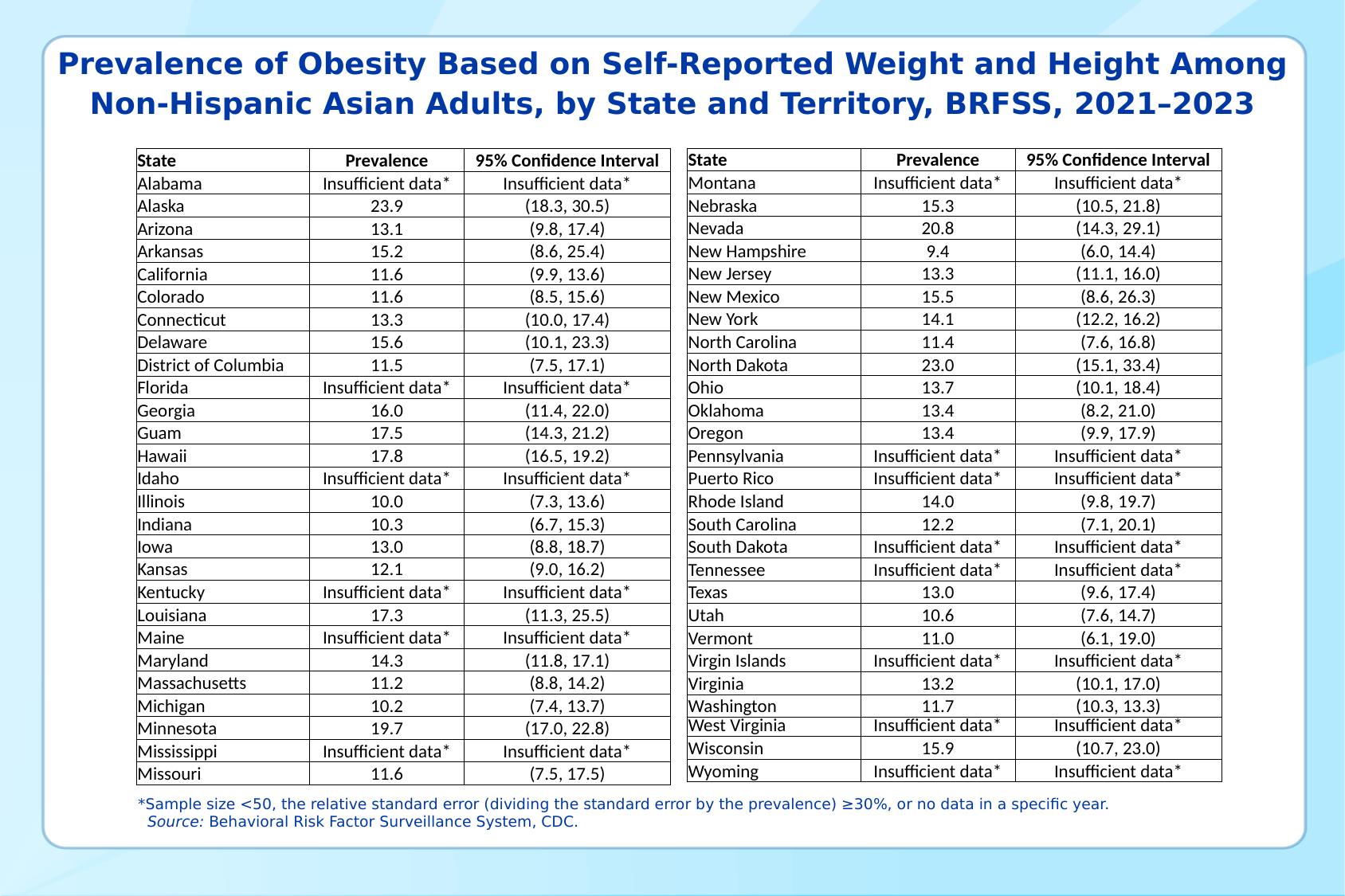

# Prevalence of Obesity Based on Self-Reported Weight and Height Among Non-Hispanic Asian Adults, by State and Territory, BRFSS, 2021–2023
| State | Prevalence | 95% Confidence Interval |
| --- | --- | --- |
| Montana | Insufficient data\* | Insufficient data\* |
| Nebraska | 15.3 | (10.5, 21.8) |
| Nevada | 20.8 | (14.3, 29.1) |
| New Hampshire | 9.4 | (6.0, 14.4) |
| New Jersey | 13.3 | (11.1, 16.0) |
| New Mexico | 15.5 | (8.6, 26.3) |
| New York | 14.1 | (12.2, 16.2) |
| North Carolina | 11.4 | (7.6, 16.8) |
| North Dakota | 23.0 | (15.1, 33.4) |
| Ohio | 13.7 | (10.1, 18.4) |
| Oklahoma | 13.4 | (8.2, 21.0) |
| Oregon | 13.4 | (9.9, 17.9) |
| Pennsylvania | Insufficient data\* | Insufficient data\* |
| Puerto Rico | Insufficient data\* | Insufficient data\* |
| Rhode Island | 14.0 | (9.8, 19.7) |
| South Carolina | 12.2 | (7.1, 20.1) |
| South Dakota | Insufficient data\* | Insufficient data\* |
| Tennessee | Insufficient data\* | Insufficient data\* |
| Texas | 13.0 | (9.6, 17.4) |
| Utah | 10.6 | (7.6, 14.7) |
| Vermont | 11.0 | (6.1, 19.0) |
| Virgin Islands | Insufficient data\* | Insufficient data\* |
| Virginia | 13.2 | (10.1, 17.0) |
| Washington | 11.7 | (10.3, 13.3) |
| West Virginia | Insufficient data\* | Insufficient data\* |
| Wisconsin | 15.9 | (10.7, 23.0) |
| Wyoming | Insufficient data\* | Insufficient data\* |
| State | Prevalence | 95% Confidence Interval |
| --- | --- | --- |
| Alabama | Insufficient data\* | Insufficient data\* |
| Alaska | 23.9 | (18.3, 30.5) |
| Arizona | 13.1 | (9.8, 17.4) |
| Arkansas | 15.2 | (8.6, 25.4) |
| California | 11.6 | (9.9, 13.6) |
| Colorado | 11.6 | (8.5, 15.6) |
| Connecticut | 13.3 | (10.0, 17.4) |
| Delaware | 15.6 | (10.1, 23.3) |
| District of Columbia | 11.5 | (7.5, 17.1) |
| Florida | Insufficient data\* | Insufficient data\* |
| Georgia | 16.0 | (11.4, 22.0) |
| Guam | 17.5 | (14.3, 21.2) |
| Hawaii | 17.8 | (16.5, 19.2) |
| Idaho | Insufficient data\* | Insufficient data\* |
| Illinois | 10.0 | (7.3, 13.6) |
| Indiana | 10.3 | (6.7, 15.3) |
| Iowa | 13.0 | (8.8, 18.7) |
| Kansas | 12.1 | (9.0, 16.2) |
| Kentucky | Insufficient data\* | Insufficient data\* |
| Louisiana | 17.3 | (11.3, 25.5) |
| Maine | Insufficient data\* | Insufficient data\* |
| Maryland | 14.3 | (11.8, 17.1) |
| Massachusetts | 11.2 | (8.8, 14.2) |
| Michigan | 10.2 | (7.4, 13.7) |
| Minnesota | 19.7 | (17.0, 22.8) |
| Mississippi | Insufficient data\* | Insufficient data\* |
| Missouri | 11.6 | (7.5, 17.5) |
*Sample size <50, the relative standard error (dividing the standard error by the prevalence) ≥30%, or no data in a specific year.
  Source: Behavioral Risk Factor Surveillance System, CDC.